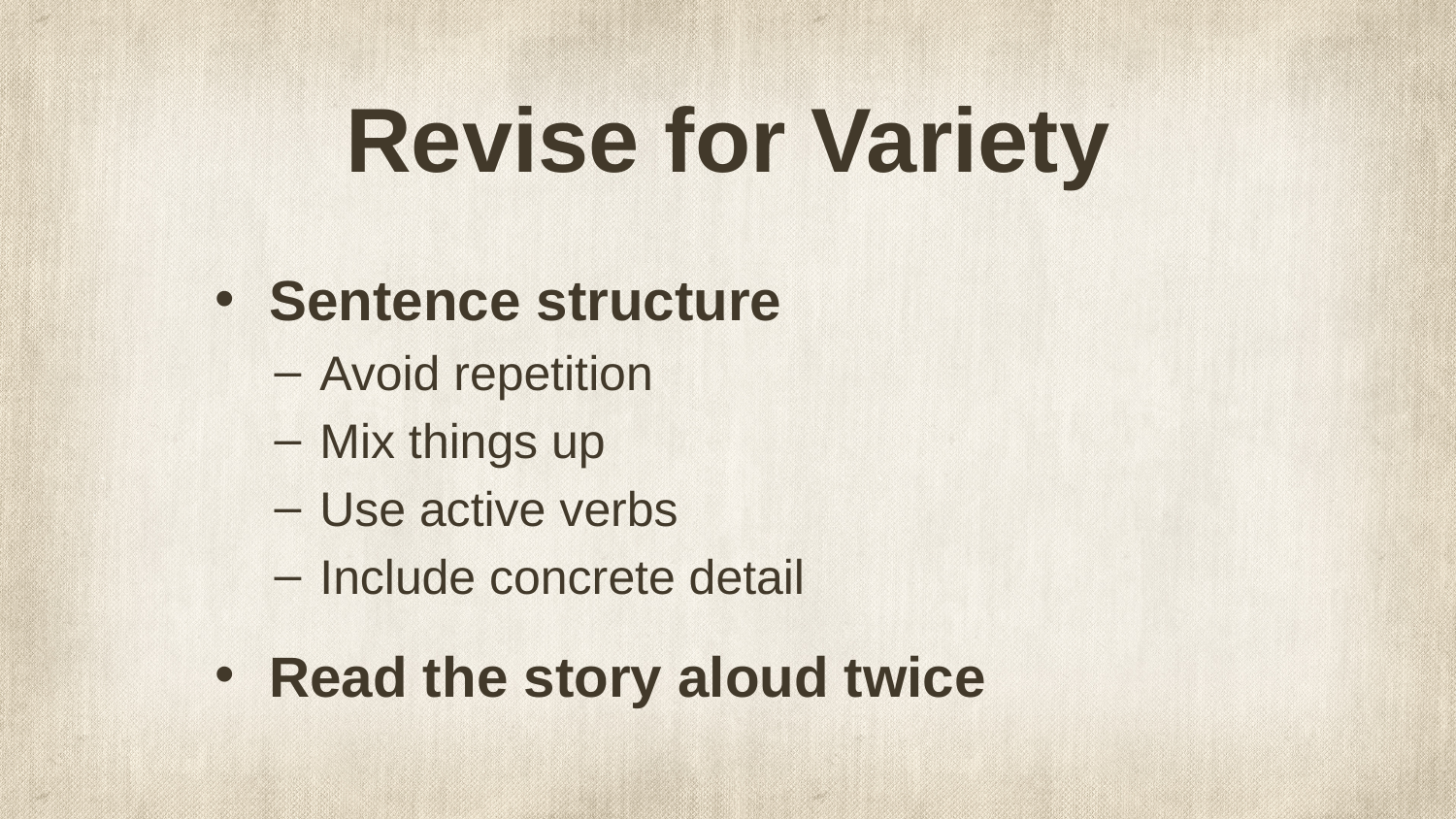

# Revise for Variety
Sentence structure
Avoid repetition
Mix things up
Use active verbs
Include concrete detail
Read the story aloud twice